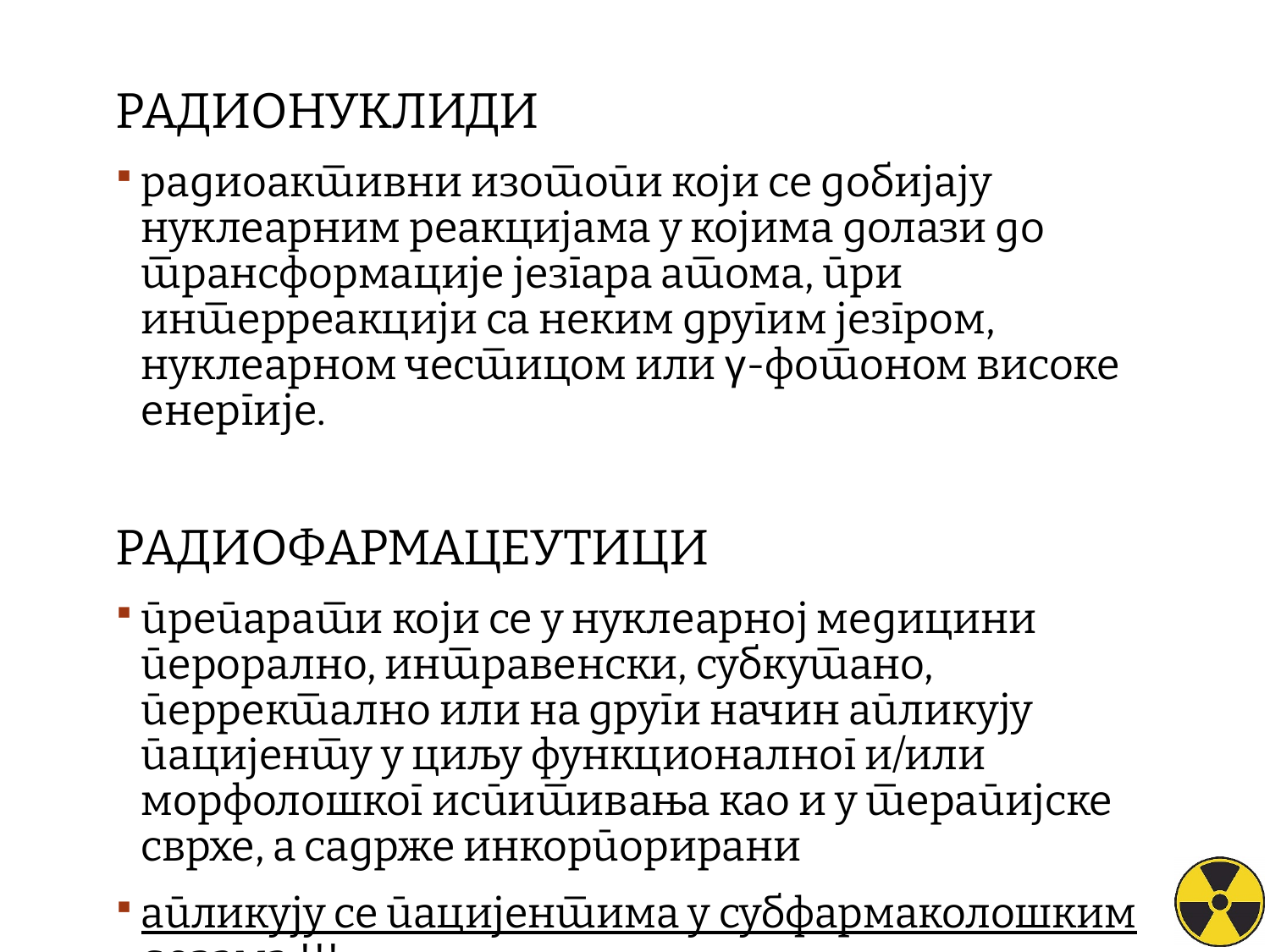

РАДИОНУКЛИДИ
радиоактивни изотопи који се добијају нуклеарним реакцијама у којима долази до трансформације језгара атома, при интерреакцији са неким другим језгром, нуклеарном честицом или γ-фотоном високе енергије.

РАДИОФАРМАЦЕУТИЦИ
препарати који се у нуклеарној медицини перорално, интравенски, субкутано, перректално или на други начин апликују пацијенту у циљу функционалног и/или морфолошког испитивања као и у терапијске сврхе, а садрже инкорпорирани
апликују се пацијентима у субфармаколошким дозама !!!